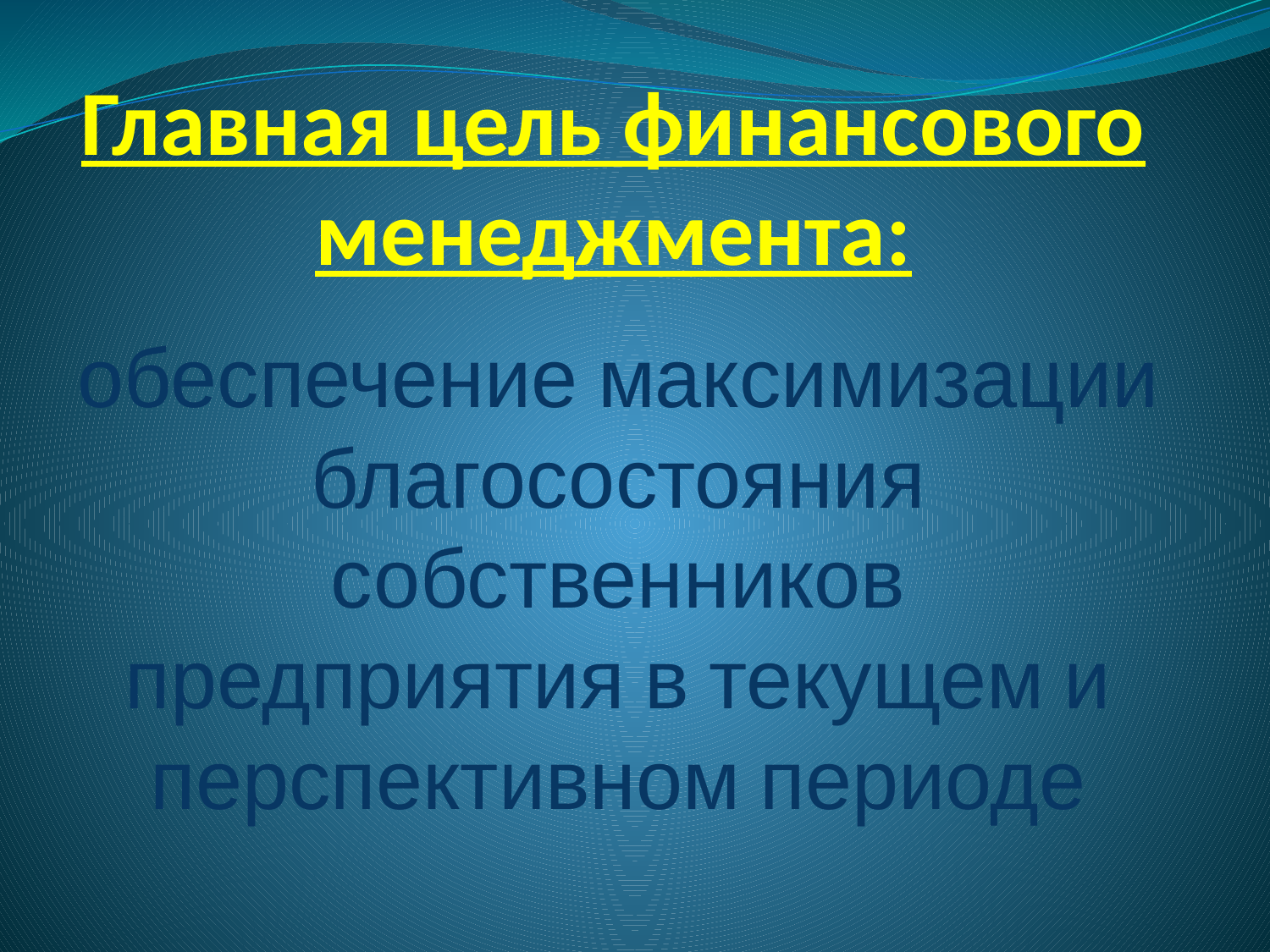

# Главная цель финансового менеджмента:
обеспечение максимизации благосостояния собственников предприятия в текущем и перспективном периоде